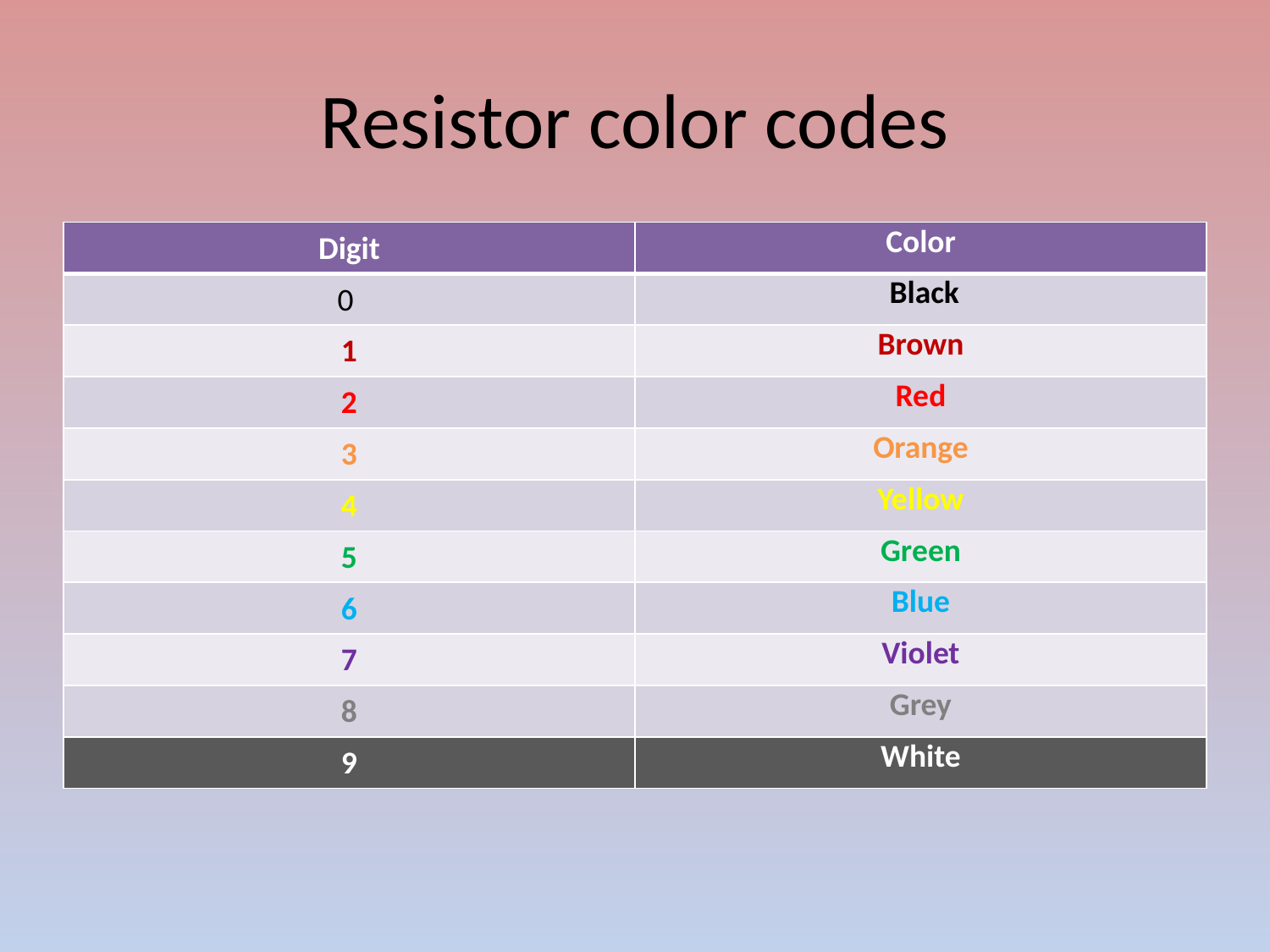

# Resistor color codes
| Digit | Color |
| --- | --- |
| 0 | Black |
| 1 | Brown |
| 2 | Red |
| 3 | Orange |
| 4 | Yellow |
| 5 | Green |
| 6 | Blue |
| 7 | Violet |
| 8 | Grey |
| 9 | White |